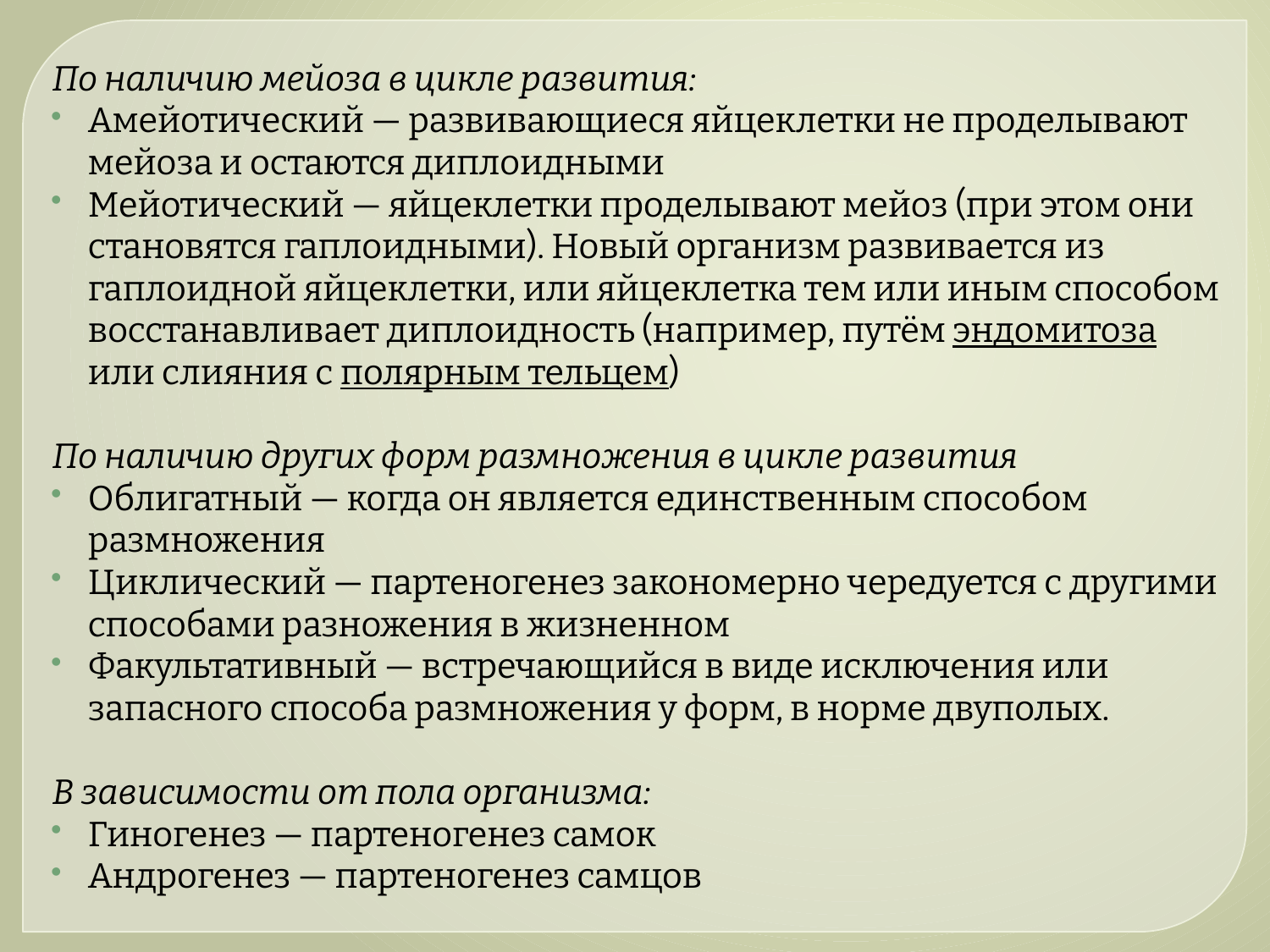

По наличию мейоза в цикле развития:
Амейотический — развивающиеся яйцеклетки не проделывают мейоза и остаются диплоидными
Мейотический — яйцеклетки проделывают мейоз (при этом они становятся гаплоидными). Новый организм развивается из гаплоидной яйцеклетки, или яйцеклетка тем или иным способом восстанавливает диплоидность (например, путём эндомитоза или слияния с полярным тельцем)

По наличию других форм размножения в цикле развития
Облигатный — когда он является единственным способом размножения
Циклический — партеногенез закономерно чередуется с другими способами разножения в жизненном
Факультативный — встречающийся в виде исключения или запасного способа размножения у форм, в норме двуполых.

В зависимости от пола организма:
Гиногенез — партеногенез самок
Андрогенез — партеногенез самцов